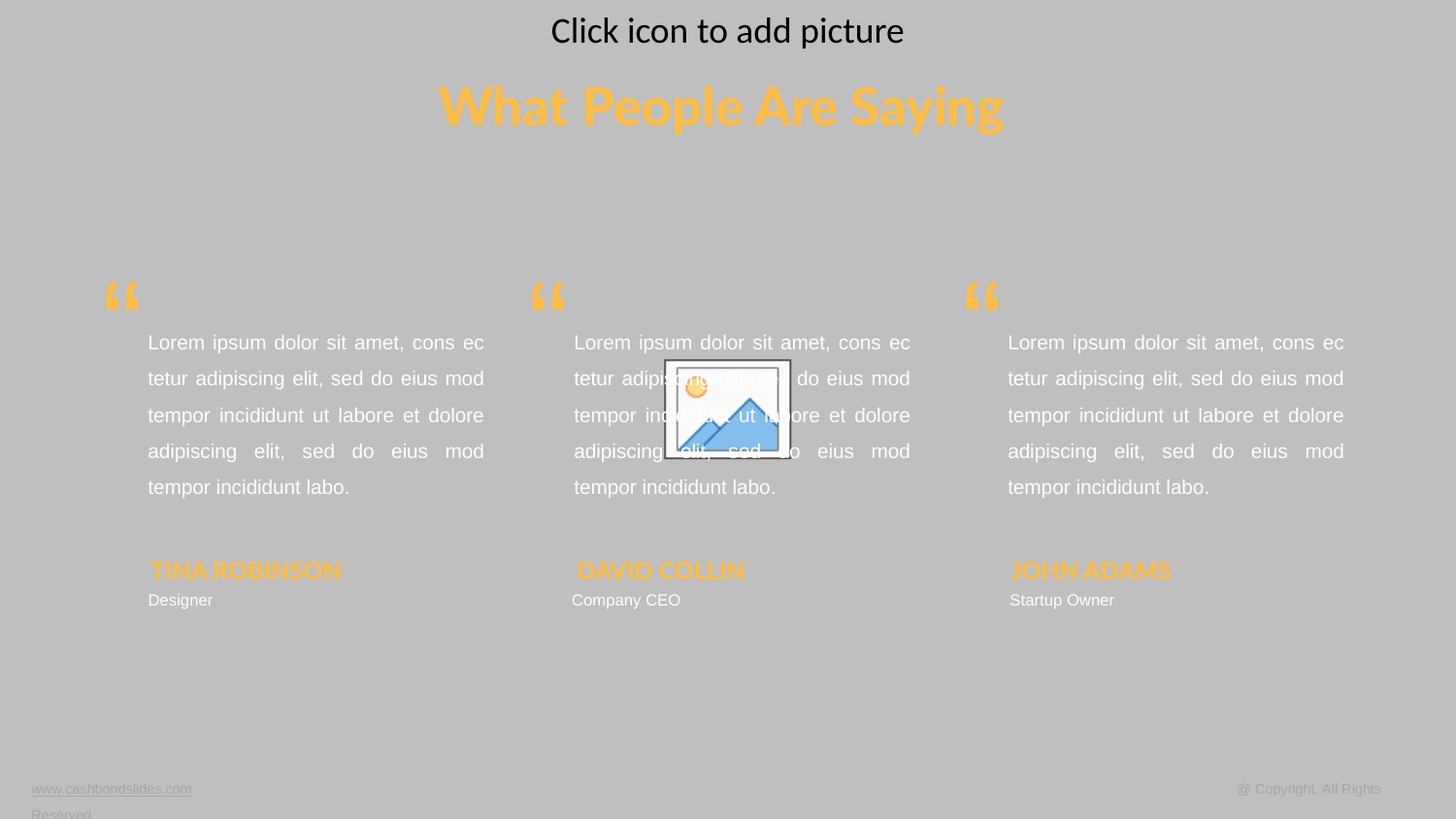

What People Are Saying
“
Lorem ipsum dolor sit amet, cons ec tetur adipiscing elit, sed do eius mod tempor incididunt ut labore et dolore adipiscing elit, sed do eius mod tempor incididunt labo.
TINA ROBINSON
Designer
“
Lorem ipsum dolor sit amet, cons ec tetur adipiscing elit, sed do eius mod tempor incididunt ut labore et dolore adipiscing elit, sed do eius mod tempor incididunt labo.
DAVID COLLIN
Company CEO
“
Lorem ipsum dolor sit amet, cons ec tetur adipiscing elit, sed do eius mod tempor incididunt ut labore et dolore adipiscing elit, sed do eius mod tempor incididunt labo.
JOHN ADAMS
Startup Owner
www.cashbondslides.com	                                                                                                			                                                @ Copyright. All Rights Reserved.